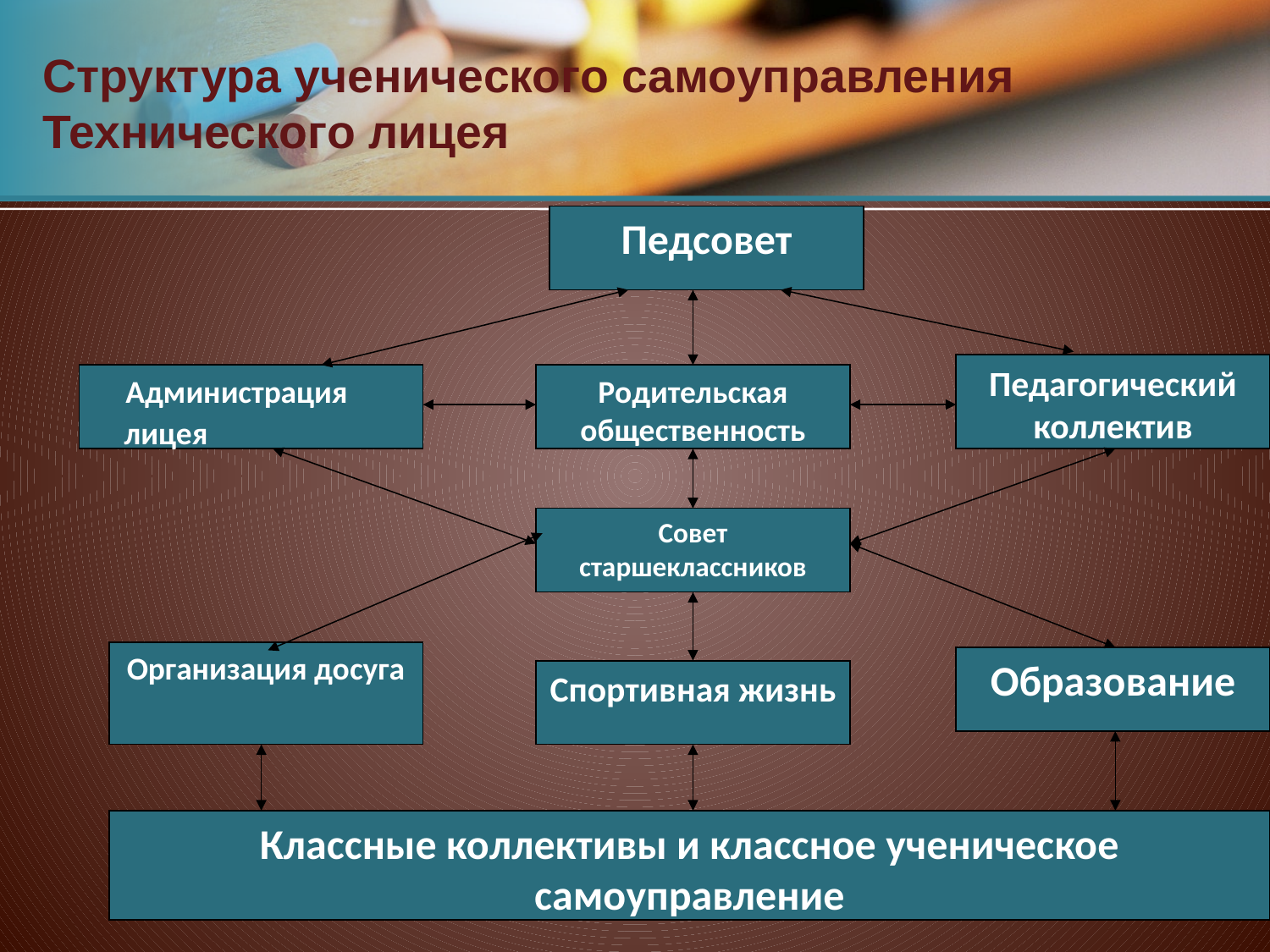

# Структура ученического самоуправления Технического лицея
Педсовет
Педагогический коллектив
Администрация     лицея
Родительская общественность
Совет старшеклассников
Организация досуга
Образование
Спортивная жизнь
Классные коллективы и классное ученическое самоуправление